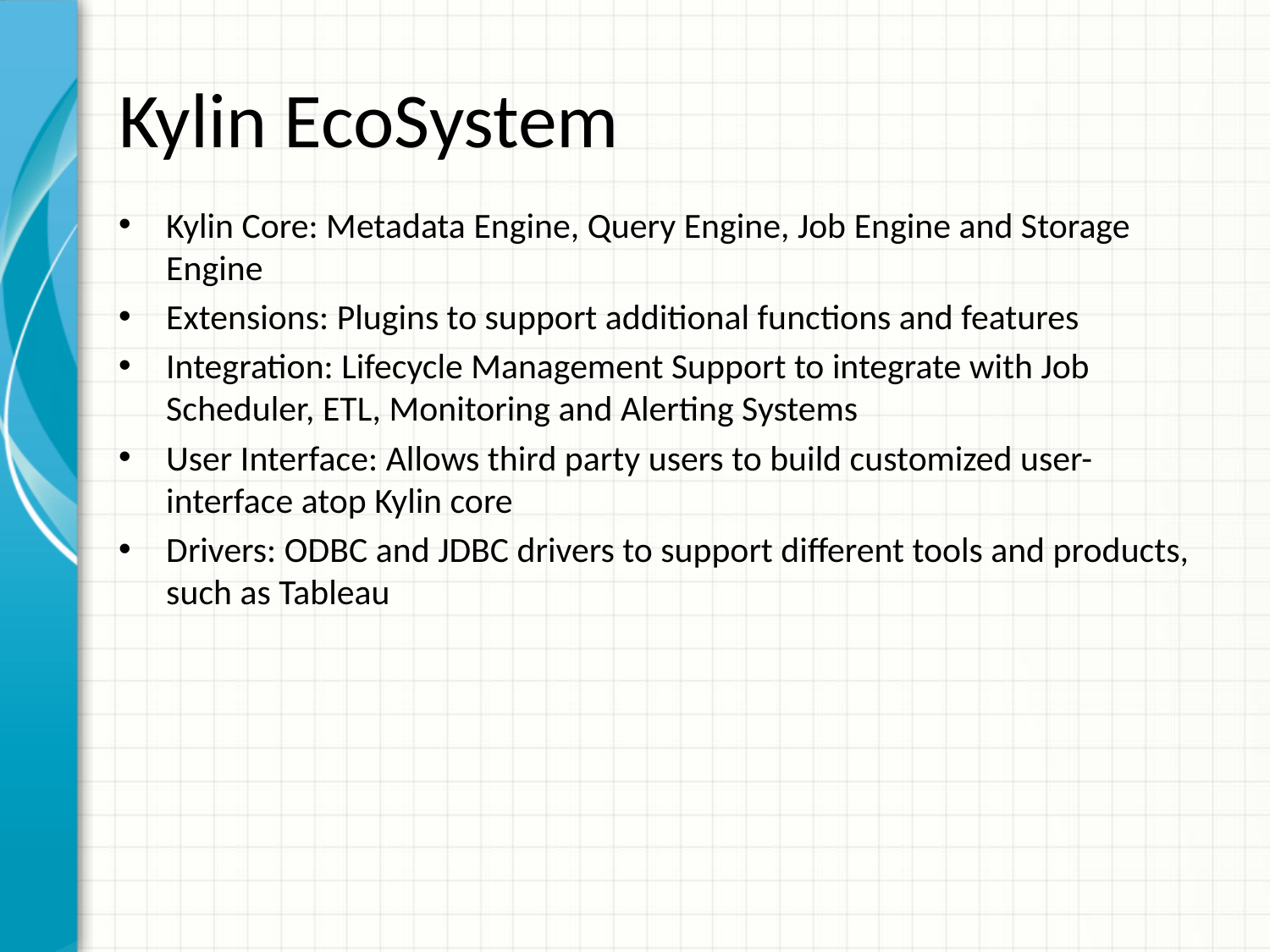

# Kylin EcoSystem
Kylin Core: Metadata Engine, Query Engine, Job Engine and Storage Engine
Extensions: Plugins to support additional functions and features
Integration: Lifecycle Management Support to integrate with Job Scheduler, ETL, Monitoring and Alerting Systems
User Interface: Allows third party users to build customized user-interface atop Kylin core
Drivers: ODBC and JDBC drivers to support different tools and products, such as Tableau